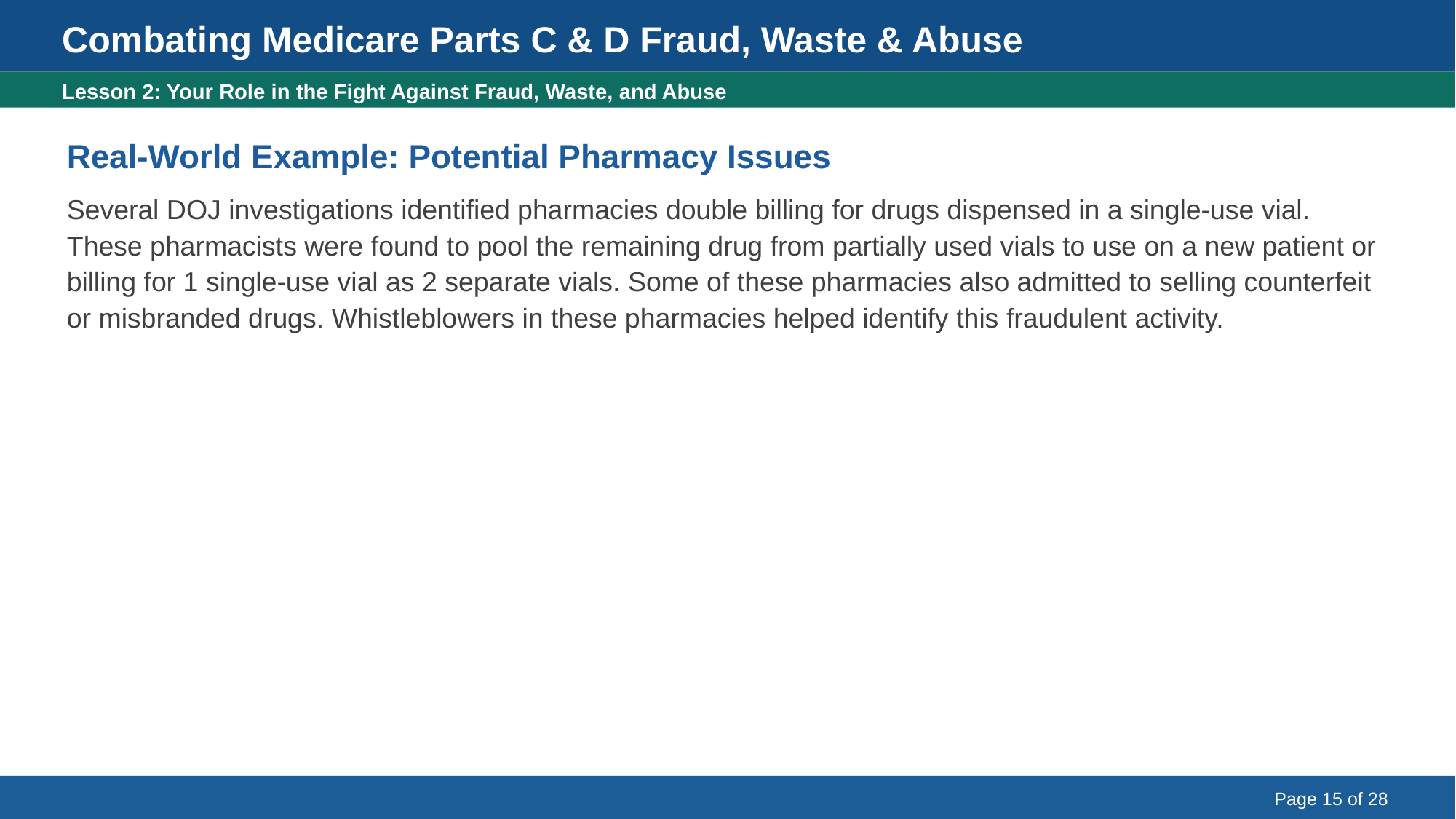

Combating Medicare Parts C & D Fraud, Waste & Abuse
Real-World Example: Potential Pharmacy Issues

Lesson 2: Your Role in the Fight Against Fraud, Waste, and Abuse
Real-World Example: Potential Pharmacy Issues
Several DOJ investigations identified pharmacies double billing for drugs dispensed in a single-use vial. These pharmacists were found to pool the remaining drug from partially used vials to use on a new patient or billing for 1 single-use vial as 2 separate vials. Some of these pharmacies also admitted to selling counterfeit or misbranded drugs. Whistleblowers in these pharmacies helped identify this fraudulent activity.

Page 15 of 28